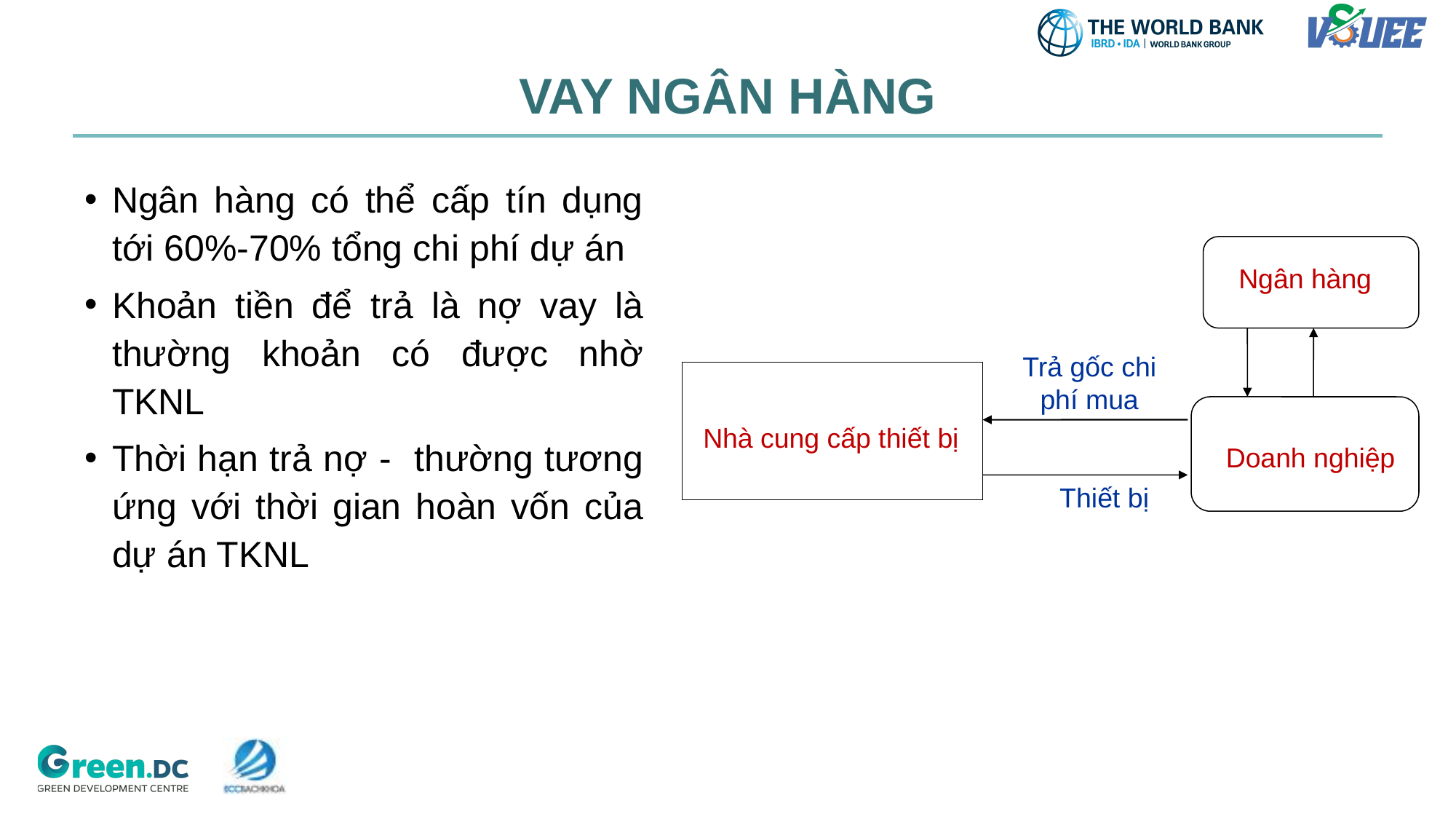

# VAY NGÂN HÀNG
Ngân hàng có thể cấp tín dụng tới 60%-70% tổng chi phí dự án
Khoản tiền để trả là nợ vay là thường khoản có được nhờ TKNL
Thời hạn trả nợ -  thường tương ứng với thời gian hoàn vốn của dự án TKNL

Ngân hàng

Trả gốc chi phí mua

 Nhà cung cấp thiết bị

Doanh nghiệp

Thiết bị